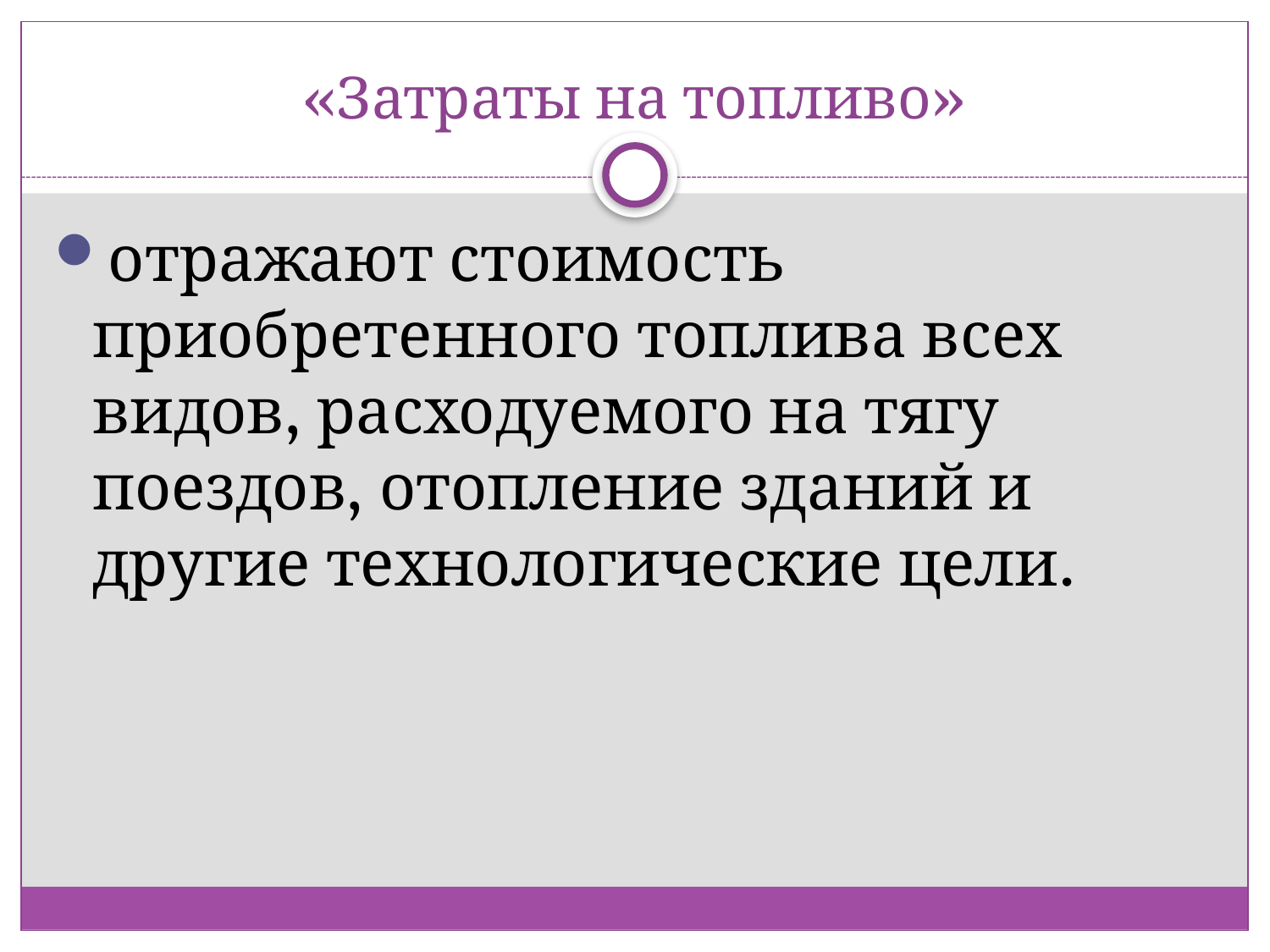

# «Затраты на топливо»
отражают стоимость приобретенного топлива всех видов, расходуемого на тягу поездов, отопление зданий и другие технологические цели.